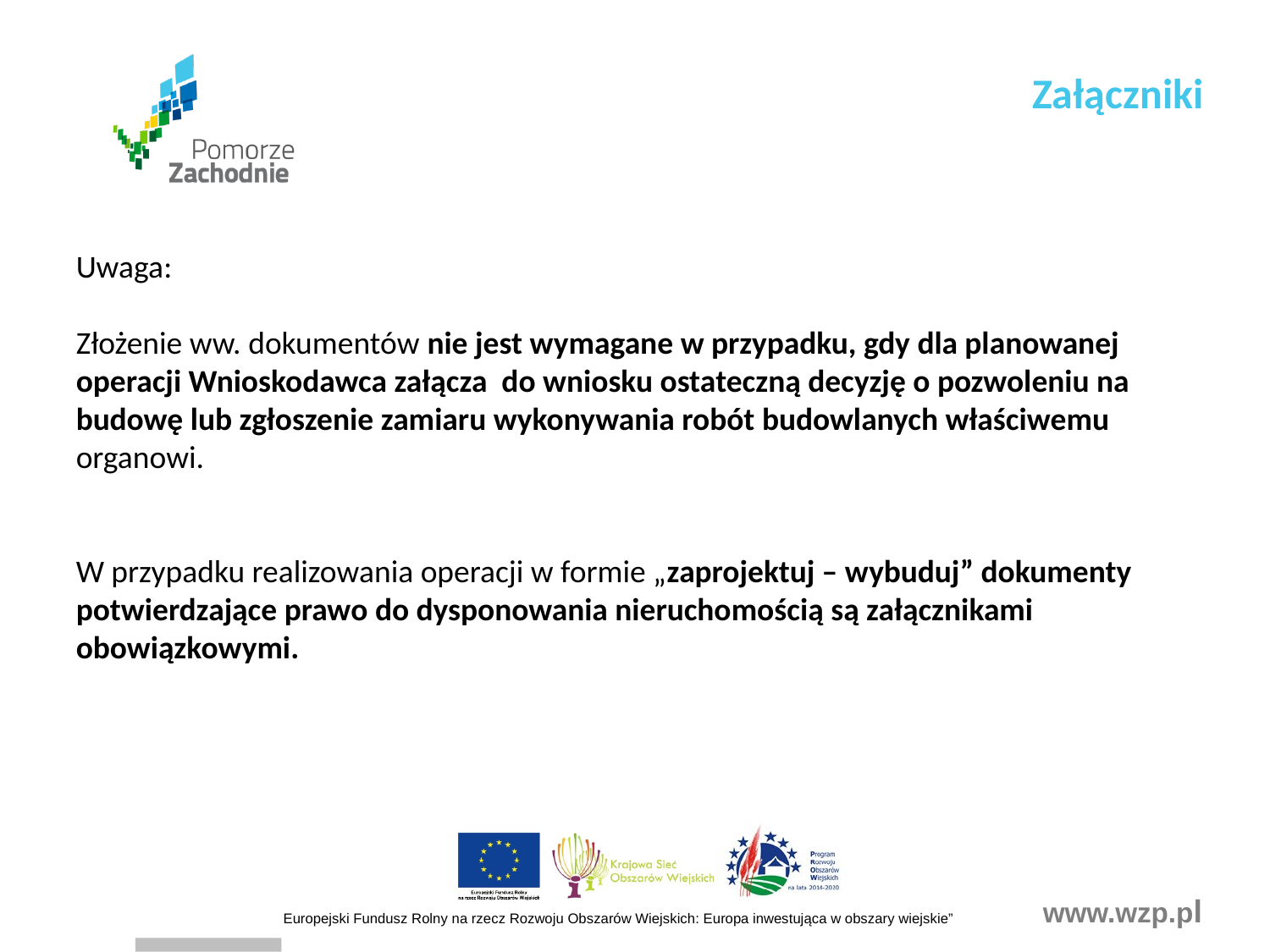

Załączniki
Uwaga:

Złożenie ww. dokumentów nie jest wymagane w przypadku, gdy dla planowanej operacji Wnioskodawca załącza  do wniosku ostateczną decyzję o pozwoleniu na budowę lub zgłoszenie zamiaru wykonywania robót budowlanych właściwemu organowi.

W przypadku realizowania operacji w formie „zaprojektuj – wybuduj” dokumenty potwierdzające prawo do dysponowania nieruchomością są załącznikami obowiązkowymi.